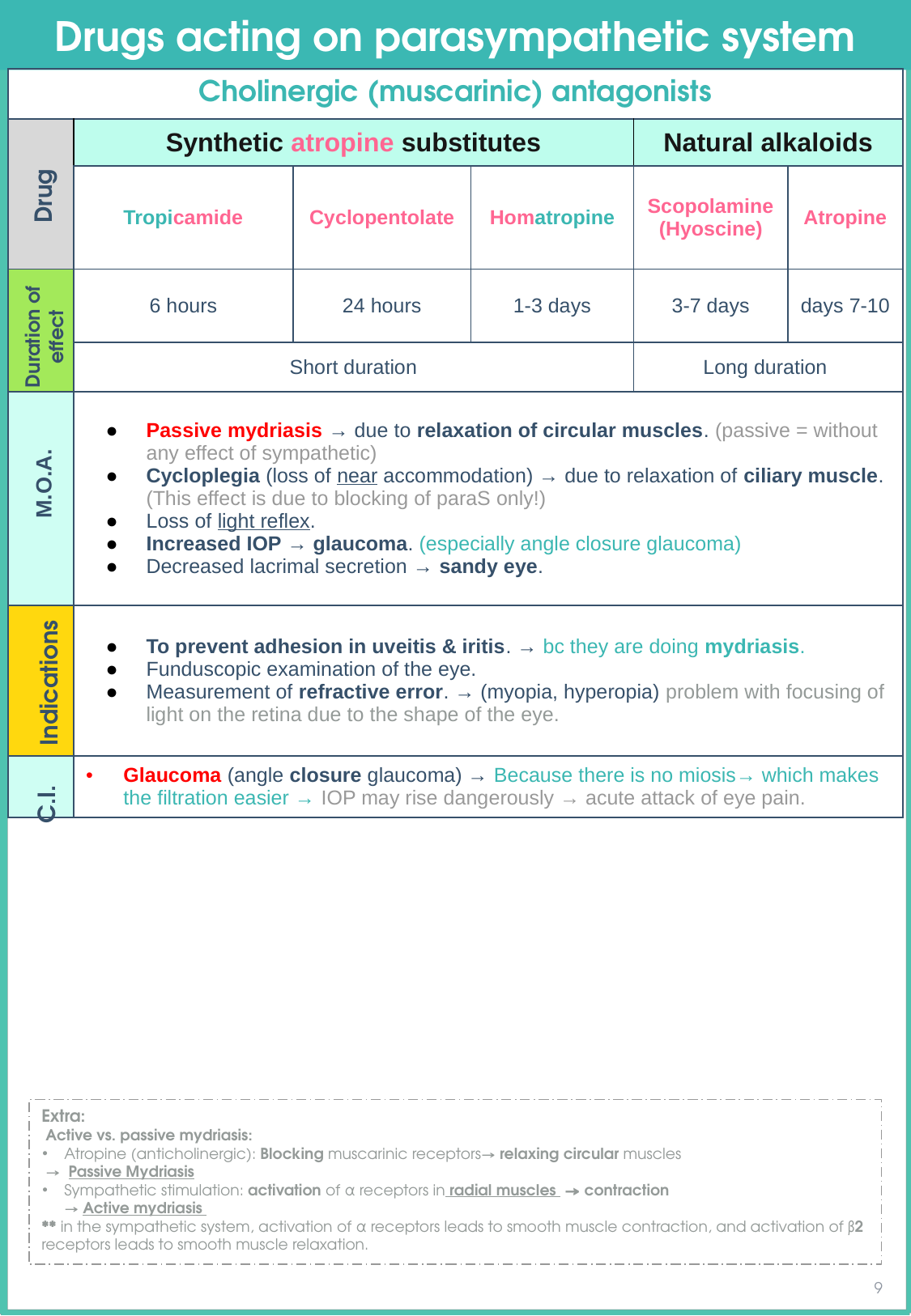

Drugs acting on parasympathetic system
| Cholinergic (muscarinic) antagonists |  |  |  |  |  |
| --- | --- | --- | --- | --- | --- |
|  | Synthetic atropine substitutes |  |  | Natural alkaloids |  |
|  | Tropicamide | Cyclopentolate | Homatropine | Scopolamine (Hyoscine) | Atropine |
|  | 6 hours | 24 hours | 1-3 days | 3-7 days | 7-10 days |
|  | Short duration |  |  | Long duration |  |
|  | Passive mydriasis → due to relaxation of circular muscles. (passive = without any effect of sympathetic) Cycloplegia (loss of near accommodation) → due to relaxation of ciliary muscle. (This effect is due to blocking of paraS only!) Loss of light reflex. Increased IOP → glaucoma. (especially angle closure glaucoma) Decreased lacrimal secretion → sandy eye. |  |  |  |  |
Drug
Duration of effect
M.O.A.
|  | To prevent adhesion in uveitis & iritis. → bc they are doing mydriasis. Funduscopic examination of the eye. Measurement of refractive error. → (myopia, hyperopia) problem with focusing of light on the retina due to the shape of the eye. |  |  |  |  |
| --- | --- | --- | --- | --- | --- |
|  | Glaucoma (angle closure glaucoma) → Because there is no miosis→ which makes the filtration easier → IOP may rise dangerously → acute attack of eye pain. |  |  |  |  |
Indications
C.I.
Extra:
 Active vs. passive mydriasis:
Atropine (anticholinergic): Blocking muscarinic receptors→ relaxing circular muscles
 →  Passive Mydriasis
Sympathetic stimulation: activation of α receptors in radial muscles  → contraction
→ Active mydriasis
** in the sympathetic system, activation of α receptors leads to smooth muscle contraction, and activation of β2 receptors leads to smooth muscle relaxation.
9